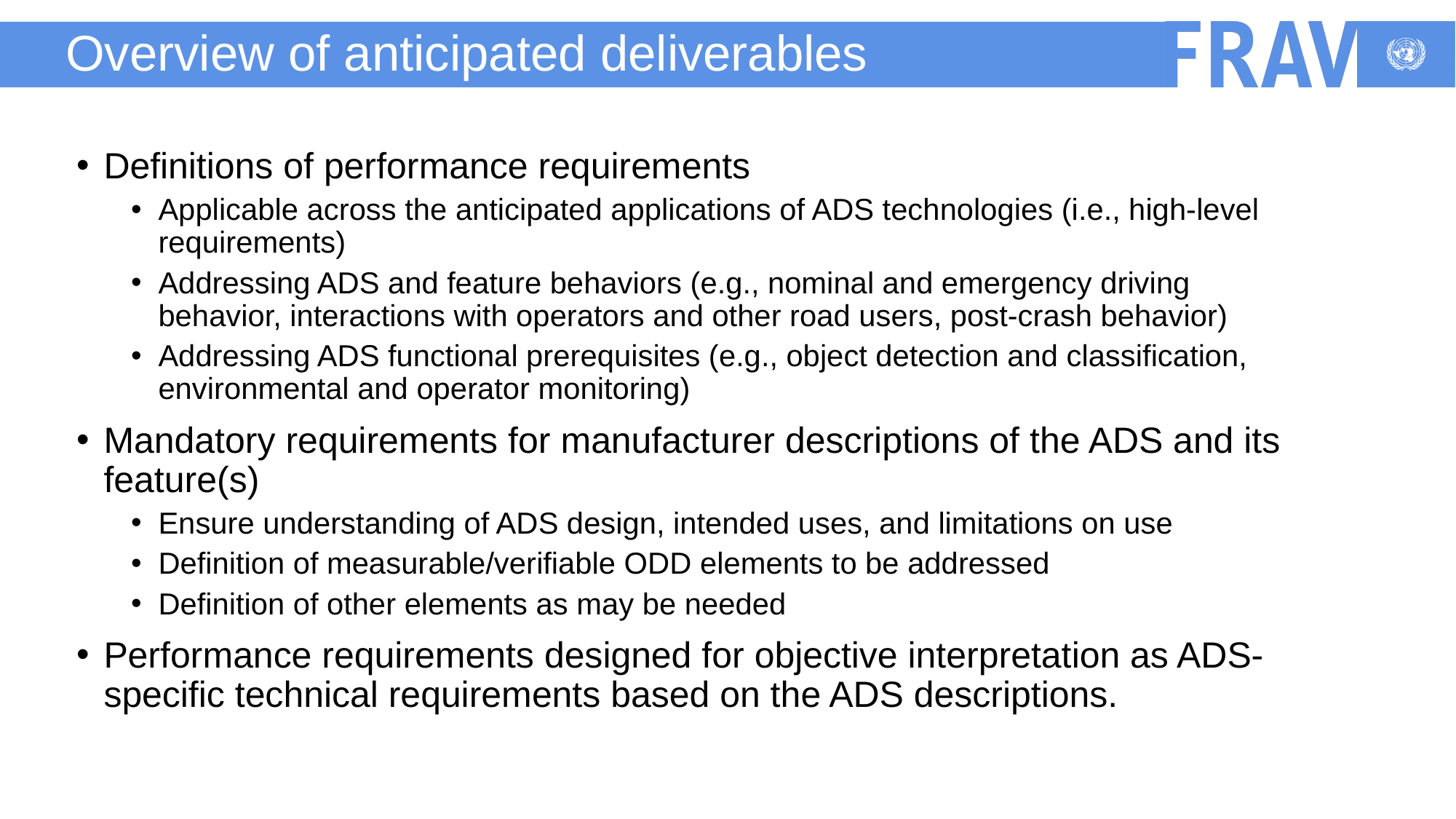

# Overview of anticipated deliverables
Definitions of performance requirements
Applicable across the anticipated applications of ADS technologies (i.e., high-level requirements)
Addressing ADS and feature behaviors (e.g., nominal and emergency driving behavior, interactions with operators and other road users, post-crash behavior)
Addressing ADS functional prerequisites (e.g., object detection and classification, environmental and operator monitoring)
Mandatory requirements for manufacturer descriptions of the ADS and its feature(s)
Ensure understanding of ADS design, intended uses, and limitations on use
Definition of measurable/verifiable ODD elements to be addressed
Definition of other elements as may be needed
Performance requirements designed for objective interpretation as ADS-specific technical requirements based on the ADS descriptions.